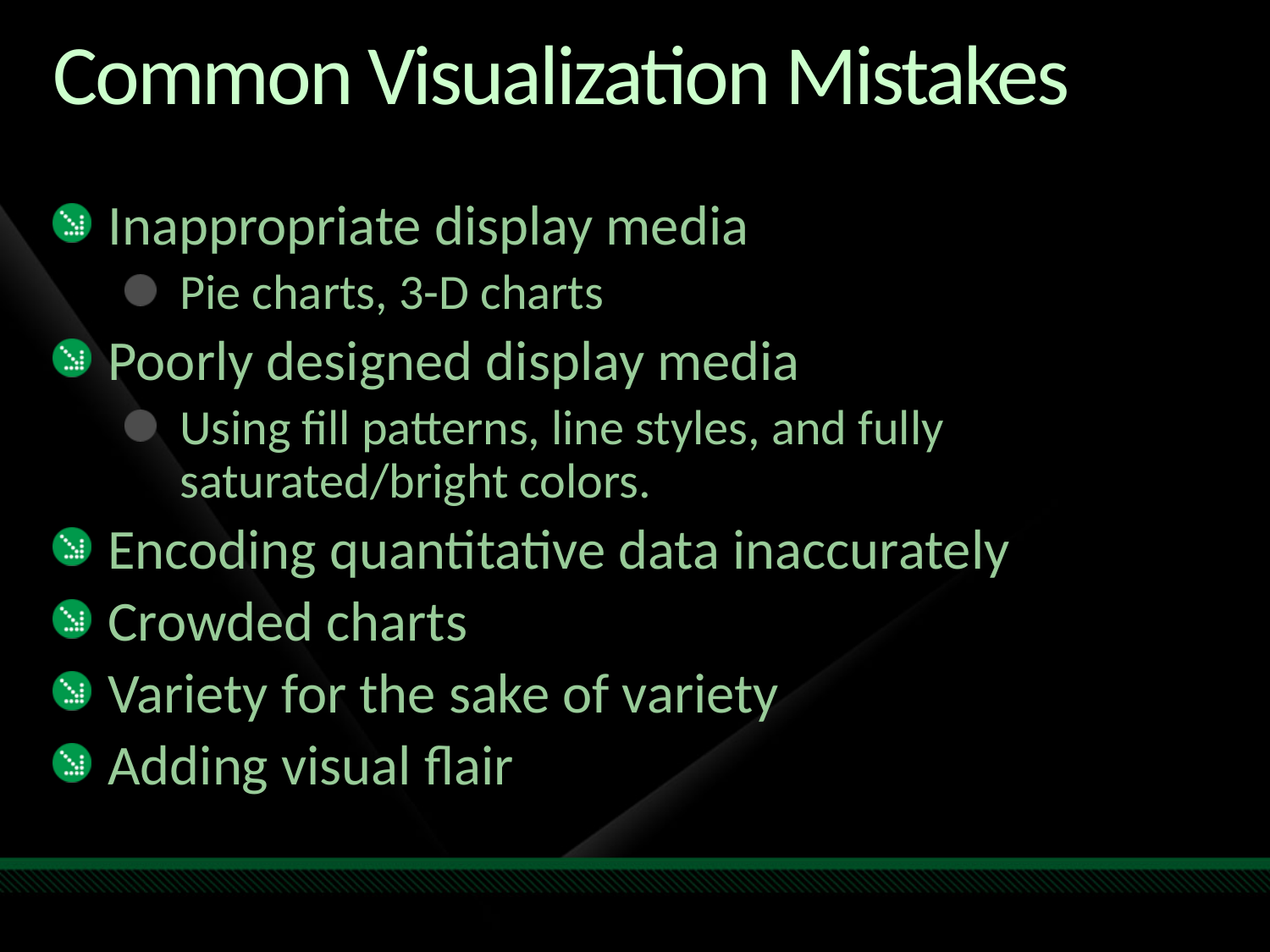

# Common Visualization Mistakes
Inappropriate display media
Pie charts, 3-D charts
Poorly designed display media
Using fill patterns, line styles, and fully saturated/bright colors.
Encoding quantitative data inaccurately
Crowded charts
Variety for the sake of variety
Adding visual flair